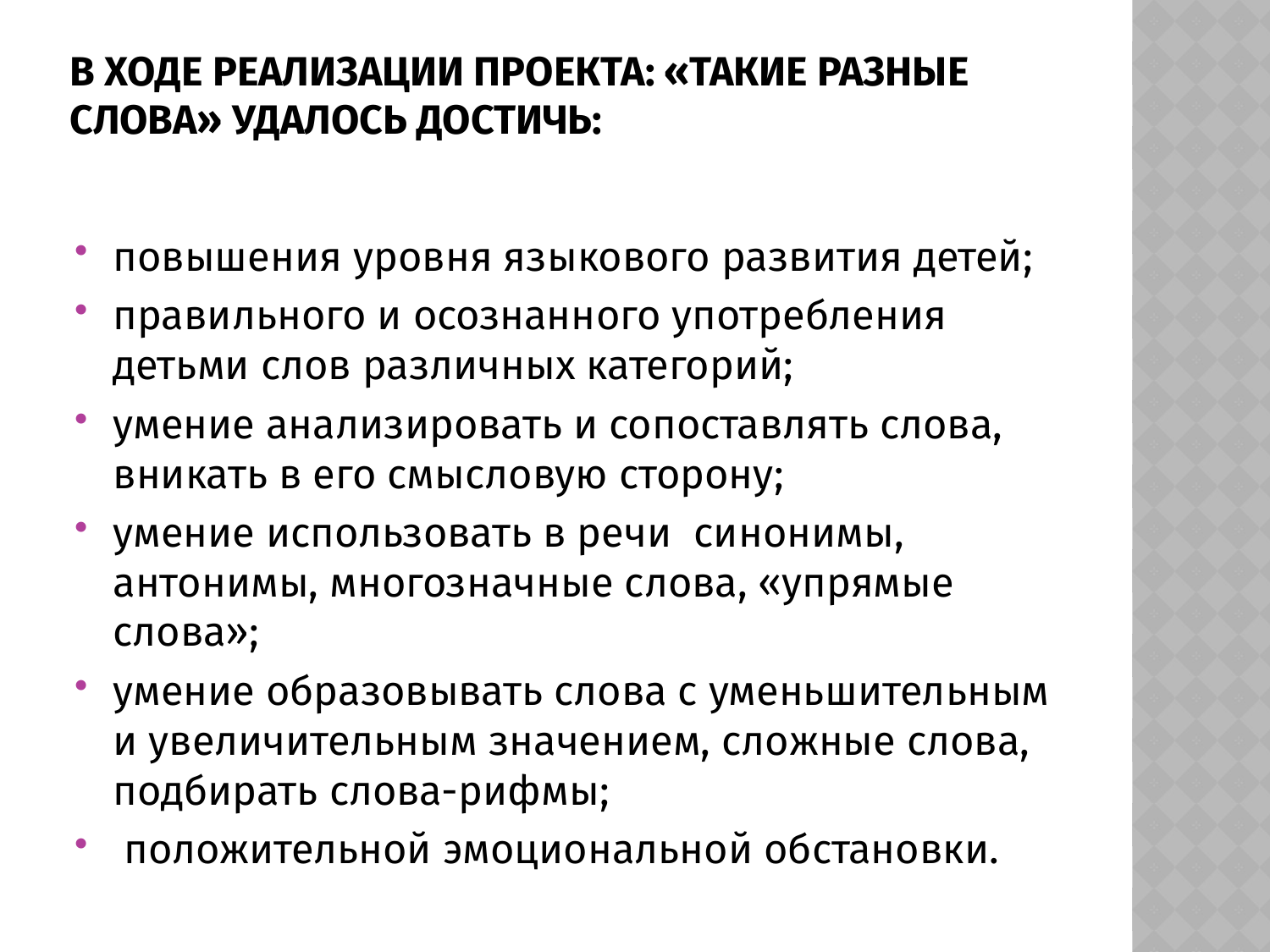

# В ходе реализации проекта: «Такие разные слова» удалось достичь:
повышения уровня языкового развития детей;
правильного и осознанного употребления детьми слов различных категорий;
умение анализировать и сопоставлять слова, вникать в его смысловую сторону;
умение использовать в речи  синонимы, антонимы, многозначные слова, «упрямые слова»;
умение образовывать слова с уменьшительным и увеличительным значением, сложные слова, подбирать слова-рифмы;
 положительной эмоциональной обстановки.